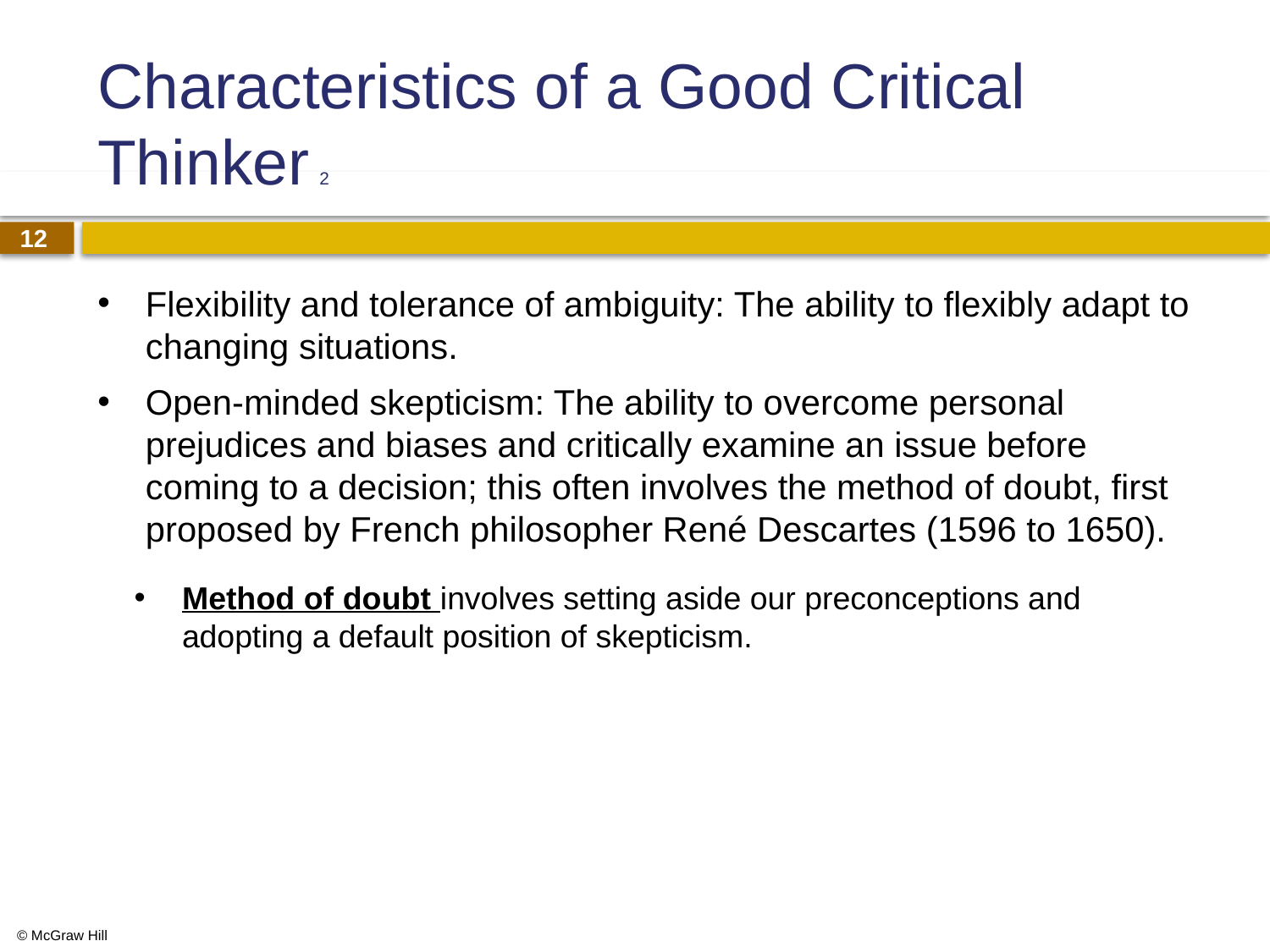

# Characteristics of a Good Critical Thinker 2
Flexibility and tolerance of ambiguity: The ability to flexibly adapt to changing situations.
Open-minded skepticism: The ability to overcome personal prejudices and biases and critically examine an issue before coming to a decision; this often involves the method of doubt, first proposed by French philosopher René Descartes (1596 to 1650).
Method of doubt involves setting aside our preconceptions and adopting a default position of skepticism.